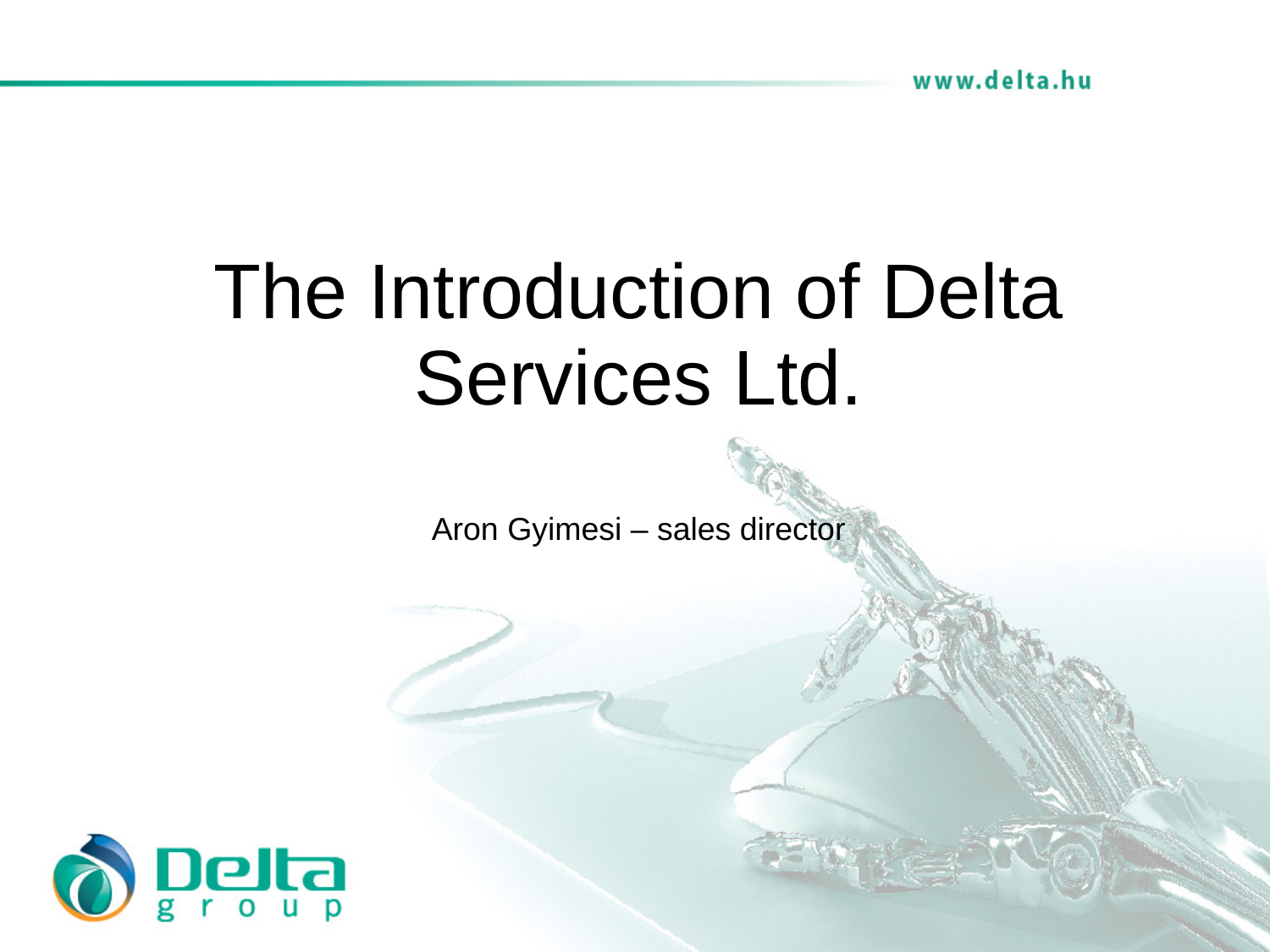

# The Introduction of Delta Services Ltd.
Aron Gyimesi – sales director